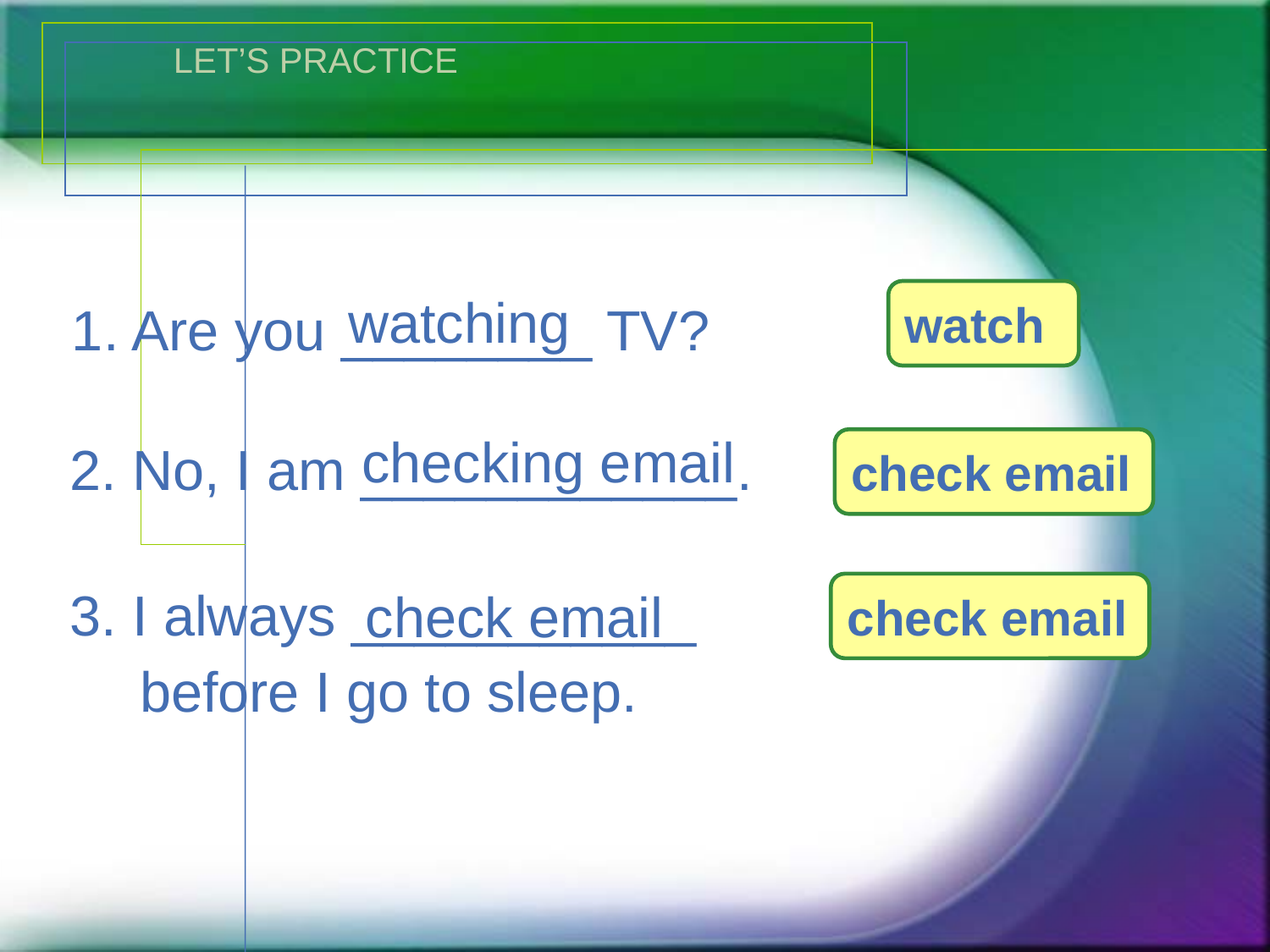

LET’S PRACTICE
watching
1. Are you ________ TV?
watch
checking email
2. No, I am ____________.
check email
3. I always ___________
    before I go to sleep.
check email
check email